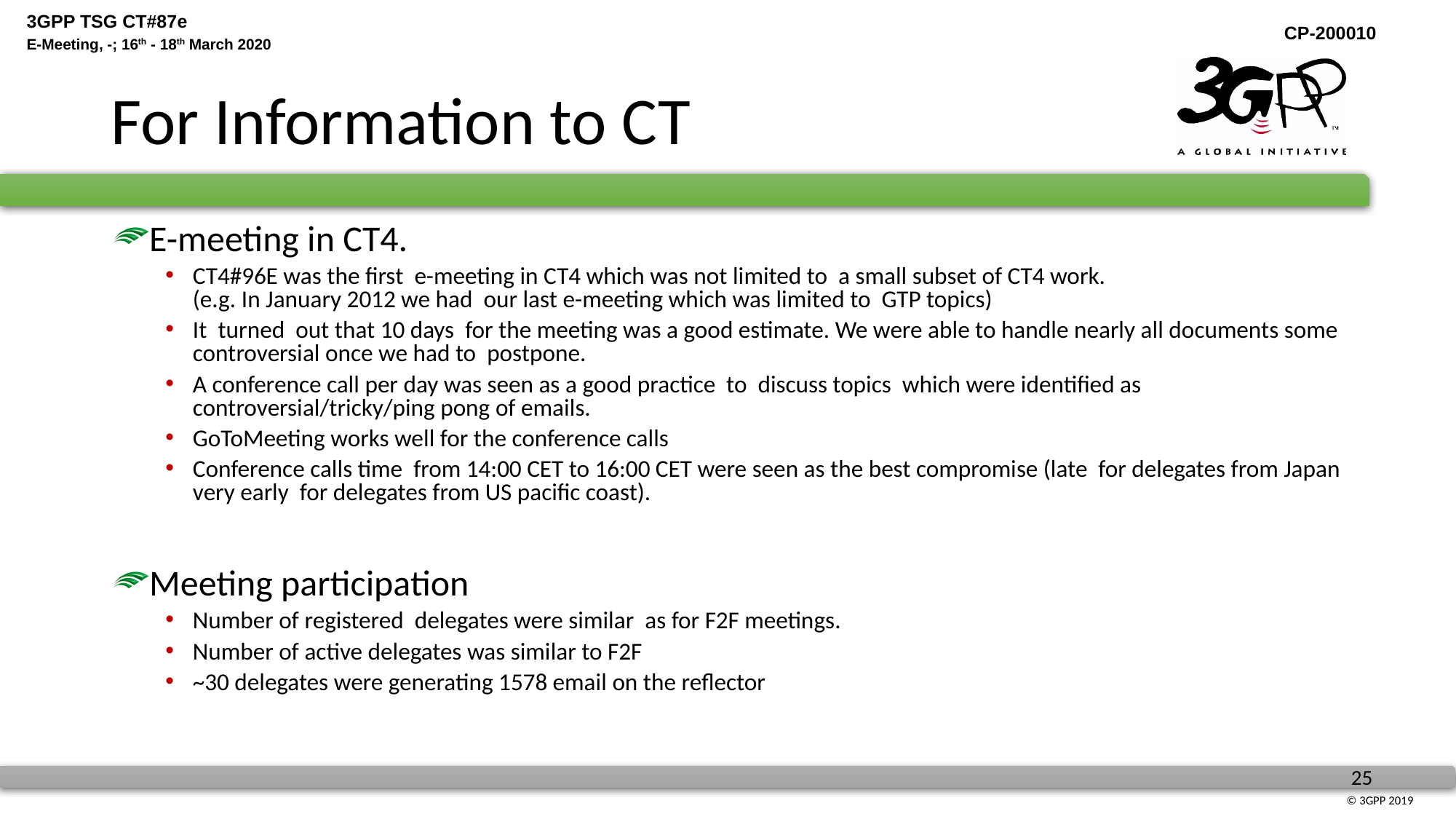

# For Information to CT
E-meeting in CT4.
CT4#96E was the first  e-meeting in CT4 which was not limited to  a small subset of CT4 work.
(e.g. In January 2012 we had  our last e-meeting which was limited to  GTP topics)
It  turned  out that 10 days  for the meeting was a good estimate. We were able to handle nearly all documents some controversial once we had to  postpone.
A conference call per day was seen as a good practice  to  discuss topics  which were identified as controversial/tricky/ping pong of emails.
GoToMeeting works well for the conference calls
Conference calls time  from 14:00 CET to 16:00 CET were seen as the best compromise (late  for delegates from Japan very early  for delegates from US pacific coast).

Meeting participation
Number of registered  delegates were similar  as for F2F meetings.
Number of active delegates was similar to F2F
~30 delegates were generating 1578 email on the reflector